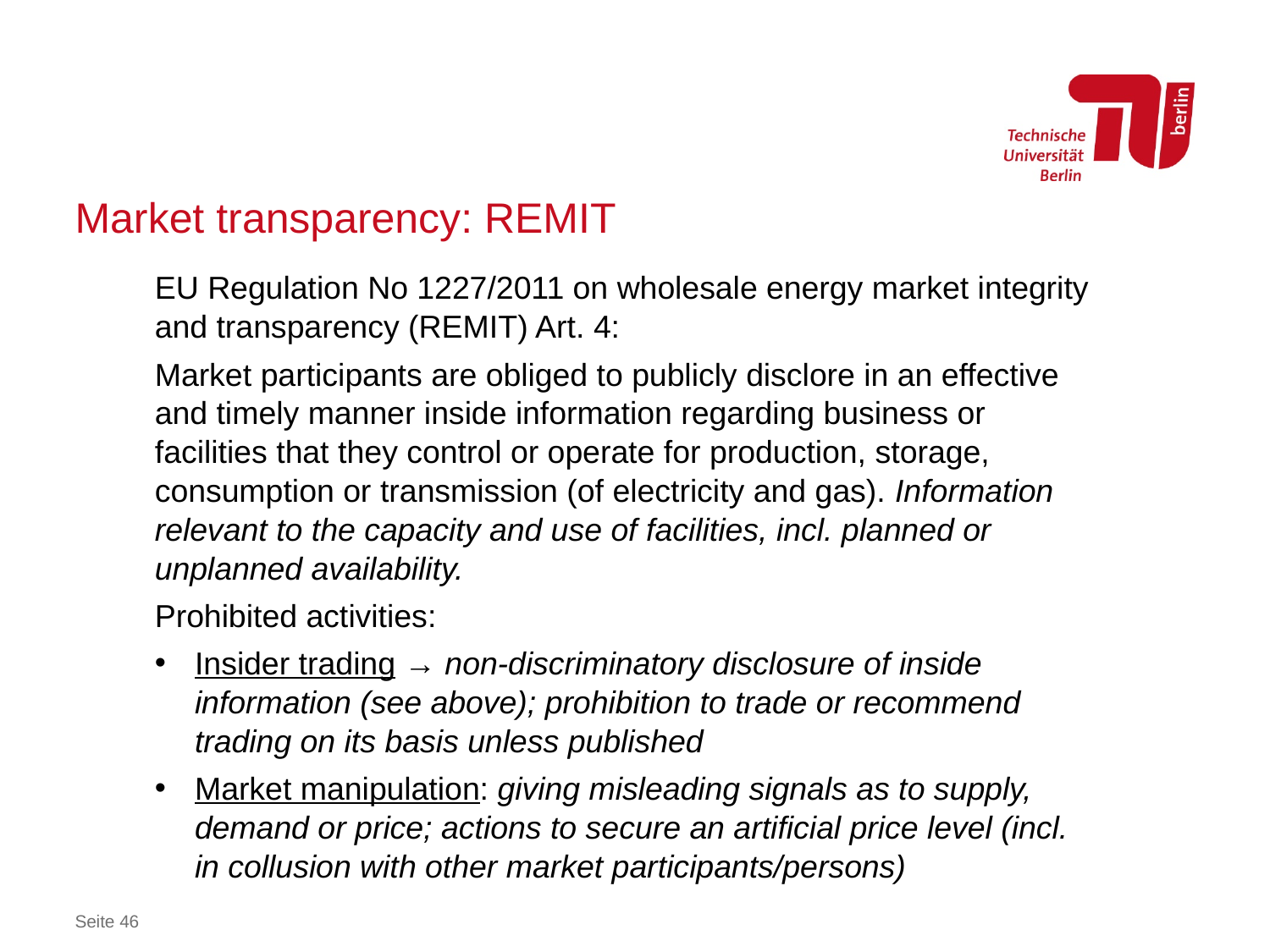

# Market transparency: REMIT
EU Regulation No 1227/2011 on wholesale energy market integrity and transparency (REMIT) Art. 4:
Market participants are obliged to publicly disclore in an effective and timely manner inside information regarding business or facilities that they control or operate for production, storage, consumption or transmission (of electricity and gas). Information relevant to the capacity and use of facilities, incl. planned or unplanned availability.
Prohibited activities:
Insider trading → non-discriminatory disclosure of inside information (see above); prohibition to trade or recommend trading on its basis unless published
Market manipulation: giving misleading signals as to supply, demand or price; actions to secure an artificial price level (incl. in collusion with other market participants/persons)
Seite 46